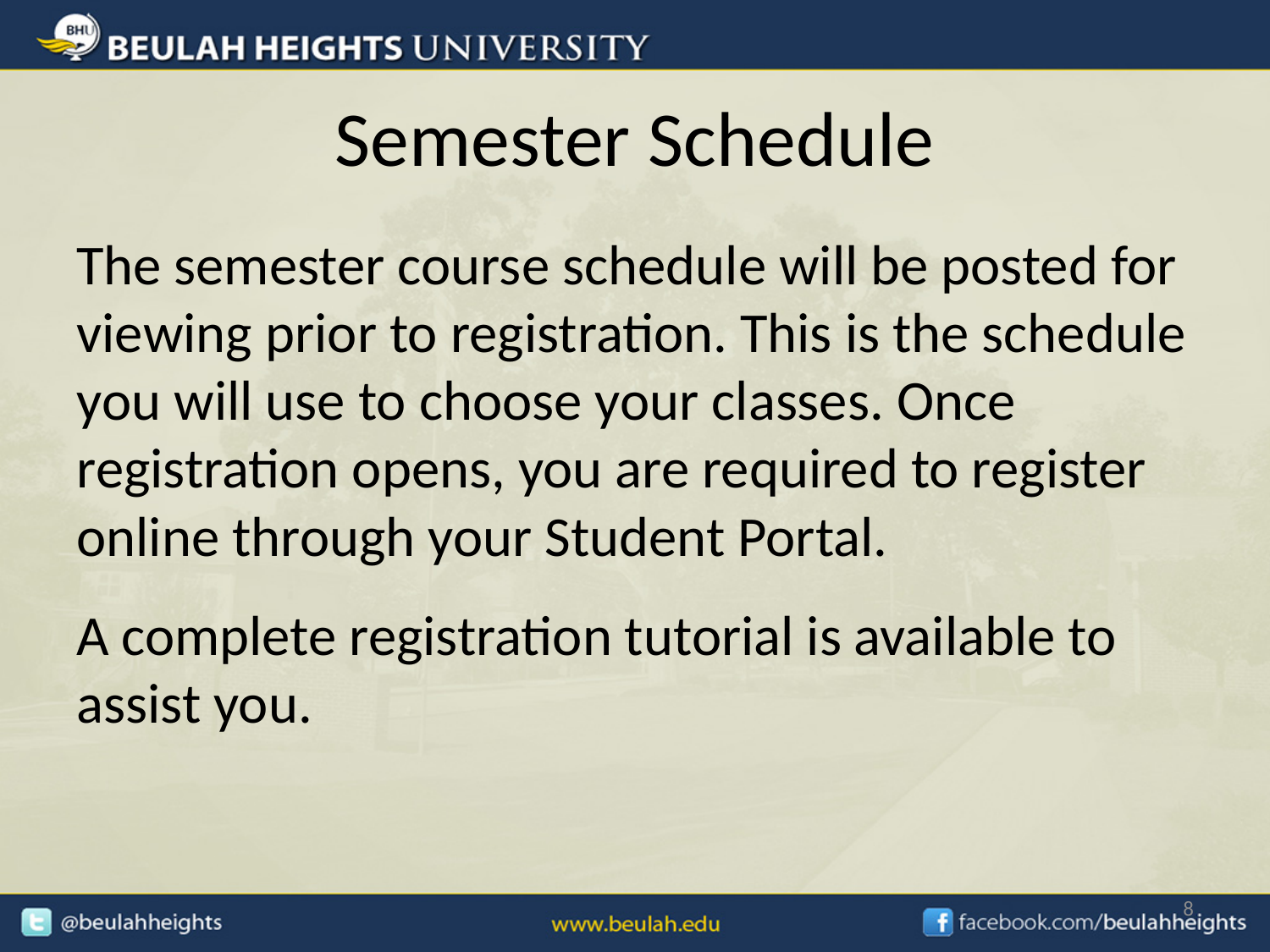

# Semester Schedule
The semester course schedule will be posted for viewing prior to registration. This is the schedule you will use to choose your classes. Once registration opens, you are required to register online through your Student Portal.
A complete registration tutorial is available to assist you.

8